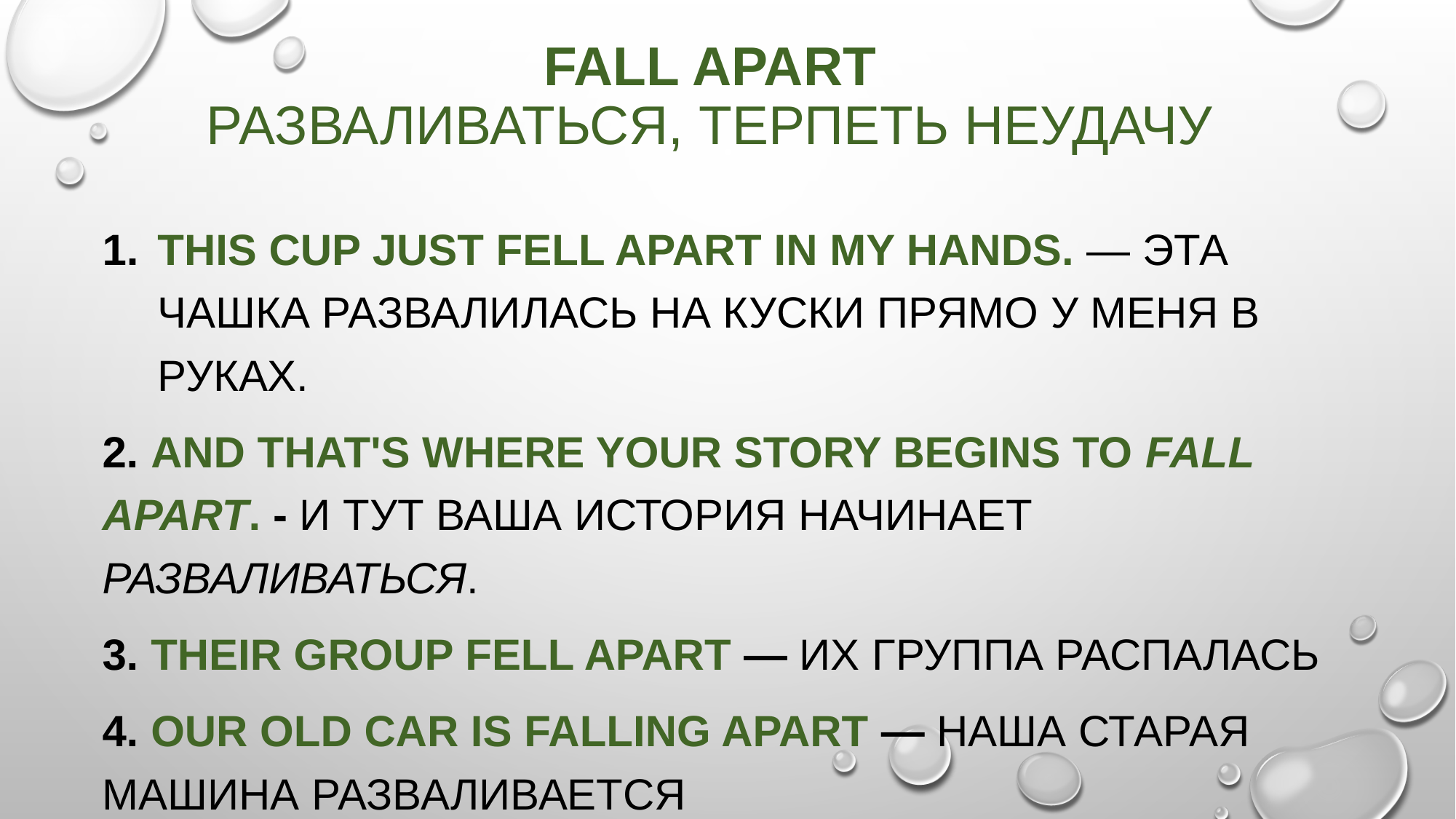

# fall apart разваливаться, терпеть неудачу
This cup just fell apart in my hands. — Эта чашка развалилась на куски прямо у меня в руках.
2. And that's where your story begins to fall apart. - И тут ваша история начинает разваливаться.
3. their group fell apart — их группа распалась
4. our old car is falling apart — наша старая машина разваливается